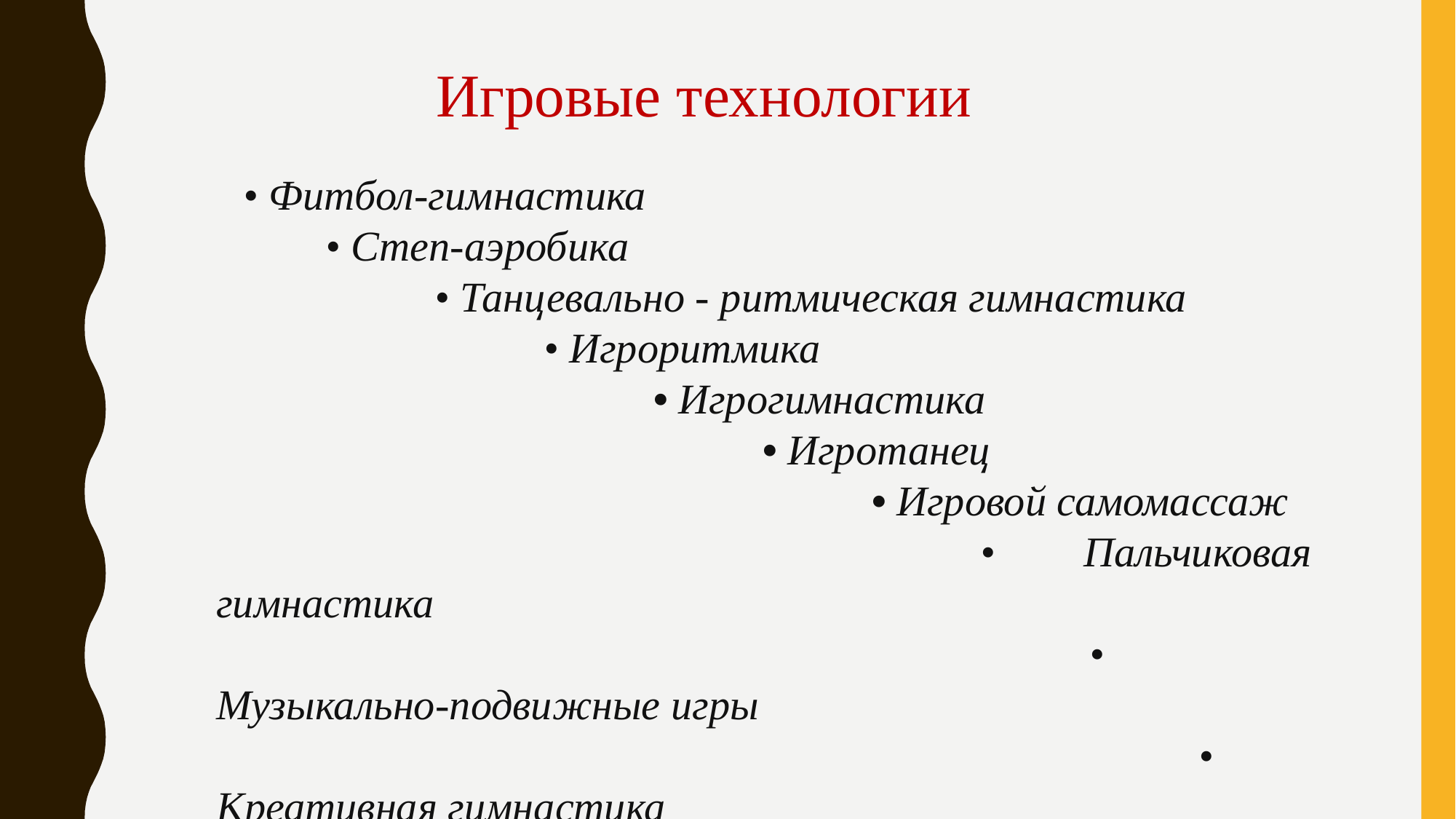

Игровые технологии
• Фитбол-гимнастика
	• Степ-аэробика
		• Танцевально - ритмическая гимнастика
			• Игроритмика
				• Игрогимнастика
					• Игротанец
						• Игровой самомассаж
							• Пальчиковая гимнастика
								• Музыкально-подвижные игры
									• Креативная гимнастика
										• Игровой стретчинг
											• Игры-путешествия